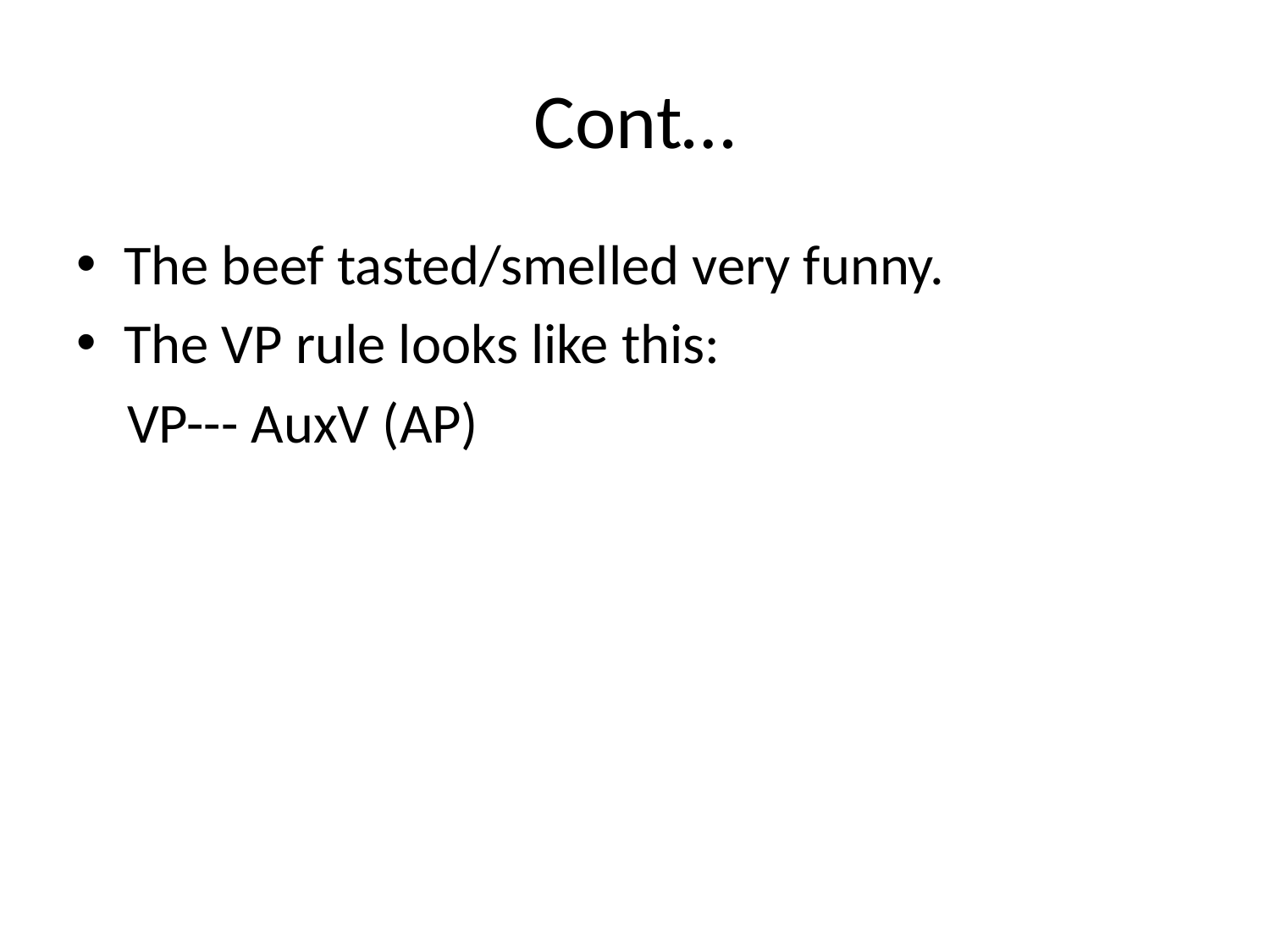

# Cont…
The beef tasted/smelled very funny.
The VP rule looks like this:
    VP--- AuxV (AP)